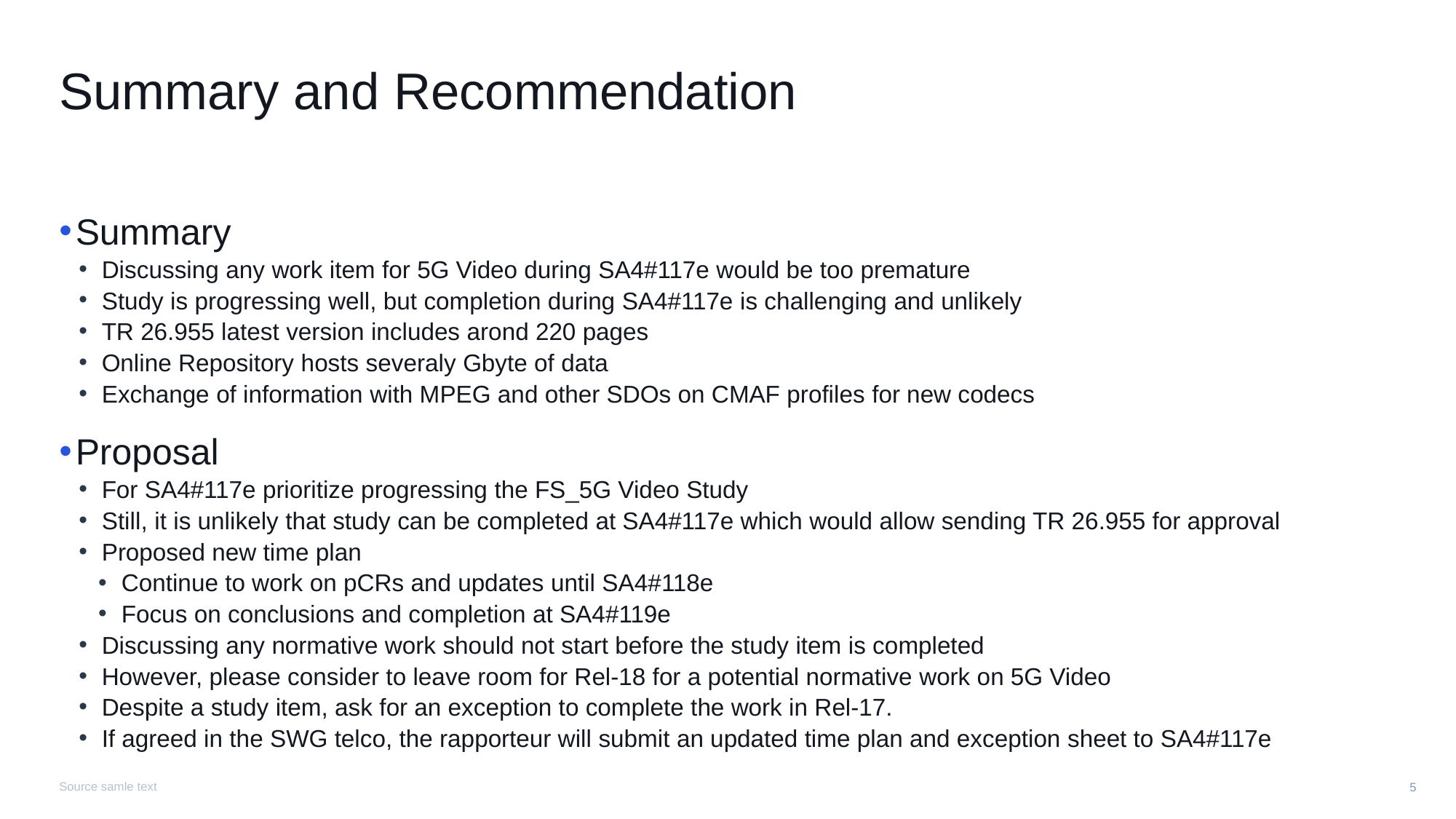

# Summary and Recommendation
Summary
Discussing any work item for 5G Video during SA4#117e would be too premature
Study is progressing well, but completion during SA4#117e is challenging and unlikely
TR 26.955 latest version includes arond 220 pages
Online Repository hosts severaly Gbyte of data
Exchange of information with MPEG and other SDOs on CMAF profiles for new codecs
Proposal
For SA4#117e prioritize progressing the FS_5G Video Study
Still, it is unlikely that study can be completed at SA4#117e which would allow sending TR 26.955 for approval
Proposed new time plan
Continue to work on pCRs and updates until SA4#118e
Focus on conclusions and completion at SA4#119e
Discussing any normative work should not start before the study item is completed
However, please consider to leave room for Rel-18 for a potential normative work on 5G Video
Despite a study item, ask for an exception to complete the work in Rel-17.
If agreed in the SWG telco, the rapporteur will submit an updated time plan and exception sheet to SA4#117e

Source samle text